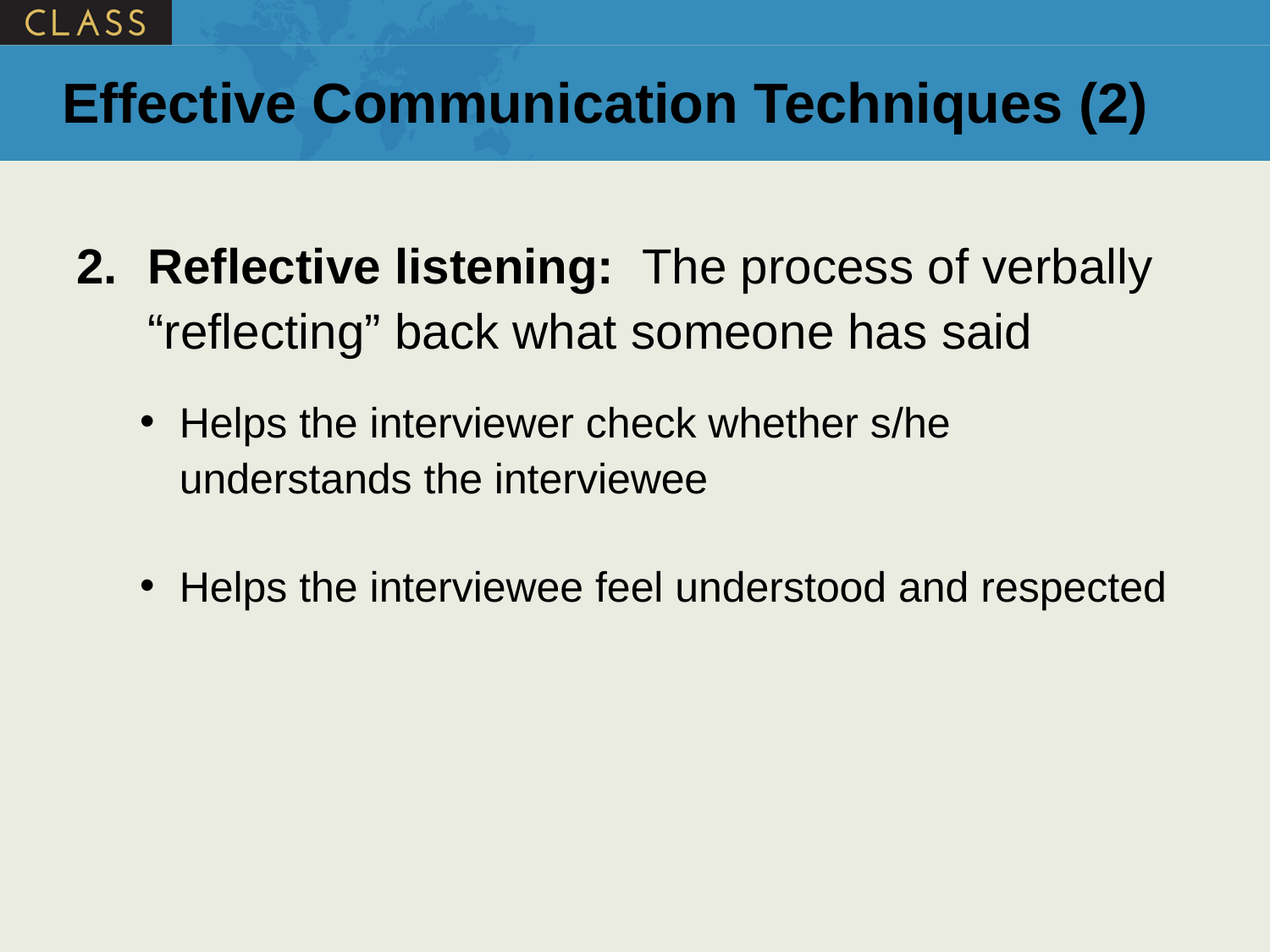

# Effective Communication Techniques (2)
Reflective listening:  The process of verbally “reflecting” back what someone has said
Helps the interviewer check whether s/he understands the interviewee
Helps the interviewee feel understood and respected